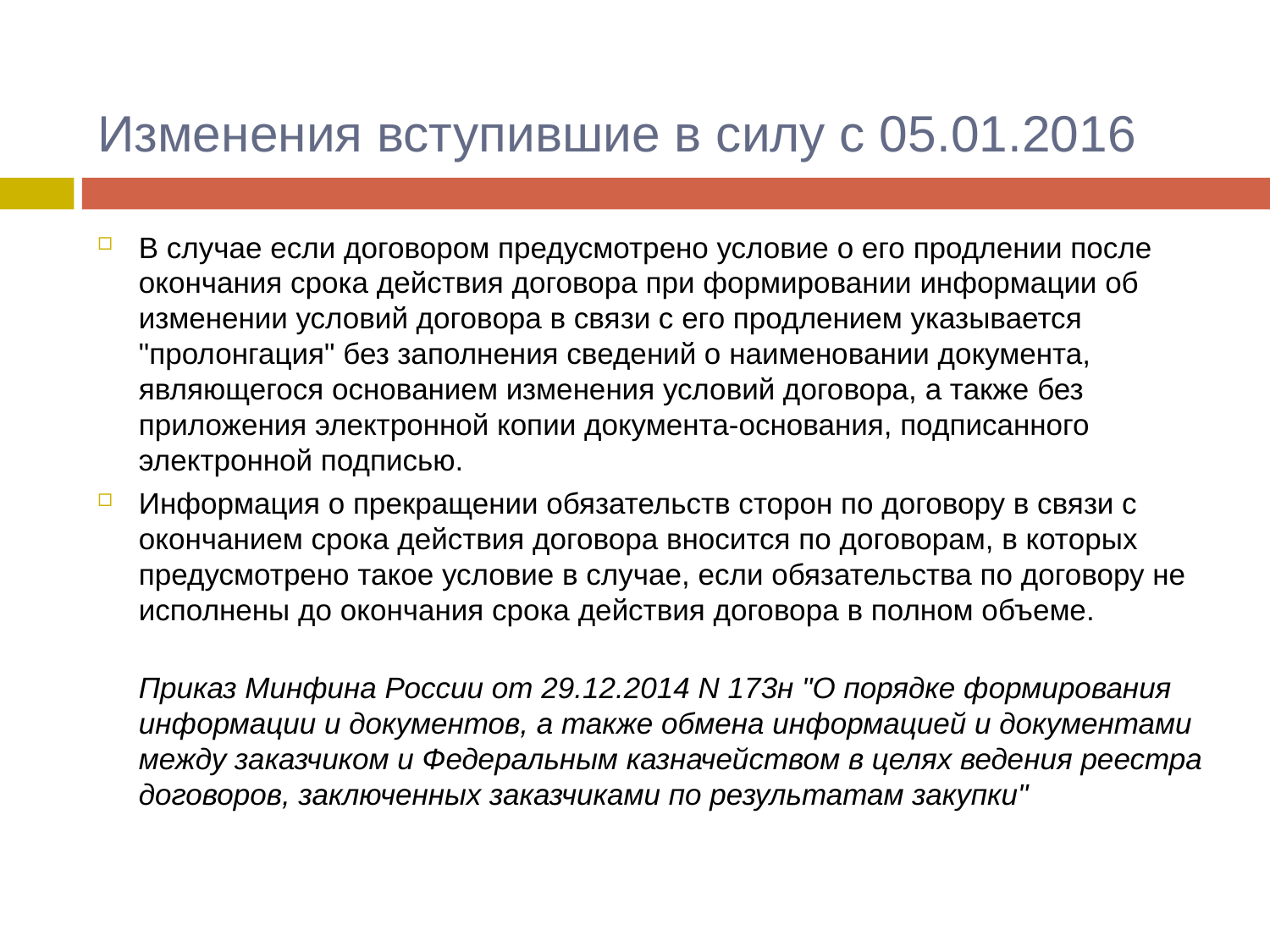

# Изменения вступившие в силу с 05.01.2016
В случае если договором предусмотрено условие о его продлении после окончания срока действия договора при формировании информации об изменении условий договора в связи с его продлением указывается "пролонгация" без заполнения сведений о наименовании документа, являющегося основанием изменения условий договора, а также без приложения электронной копии документа-основания, подписанного электронной подписью.
Информация о прекращении обязательств сторон по договору в связи с окончанием срока действия договора вносится по договорам, в которых предусмотрено такое условие в случае, если обязательства по договору не исполнены до окончания срока действия договора в полном объеме.
Приказ Минфина России от 29.12.2014 N 173н "О порядке формирования информации и документов, а также обмена информацией и документами между заказчиком и Федеральным казначейством в целях ведения реестра договоров, заключенных заказчиками по результатам закупки"